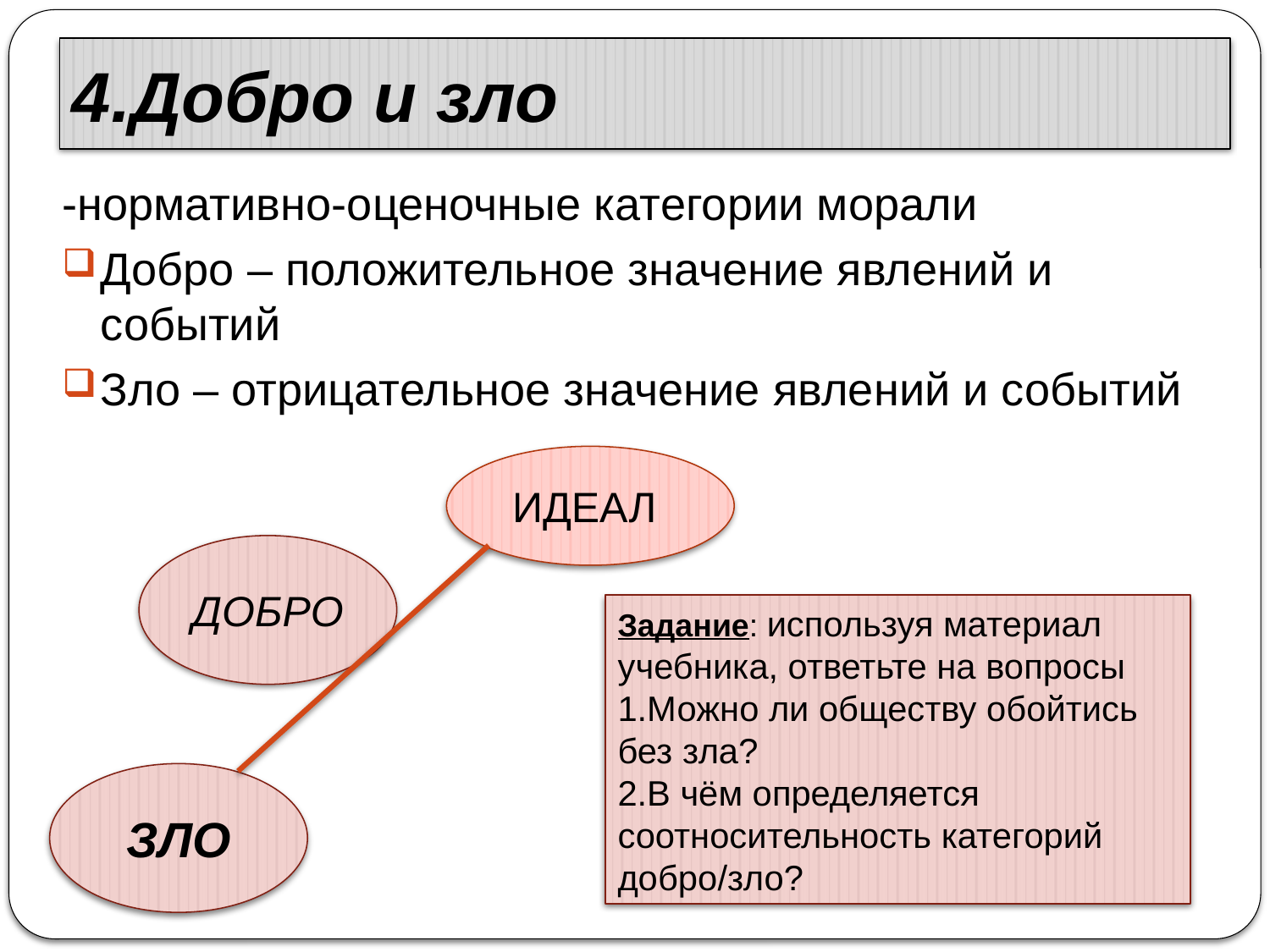

# 4.Добро и зло
-нормативно-оценочные категории морали
Добро – положительное значение явлений и событий
Зло – отрицательное значение явлений и событий

ИДЕАЛ
ДОБРО
Задание: используя материал учебника, ответьте на вопросы
1.Можно ли обществу обойтись без зла?
2.В чём определяется соотносительность категорий добро/зло?
ЗЛО